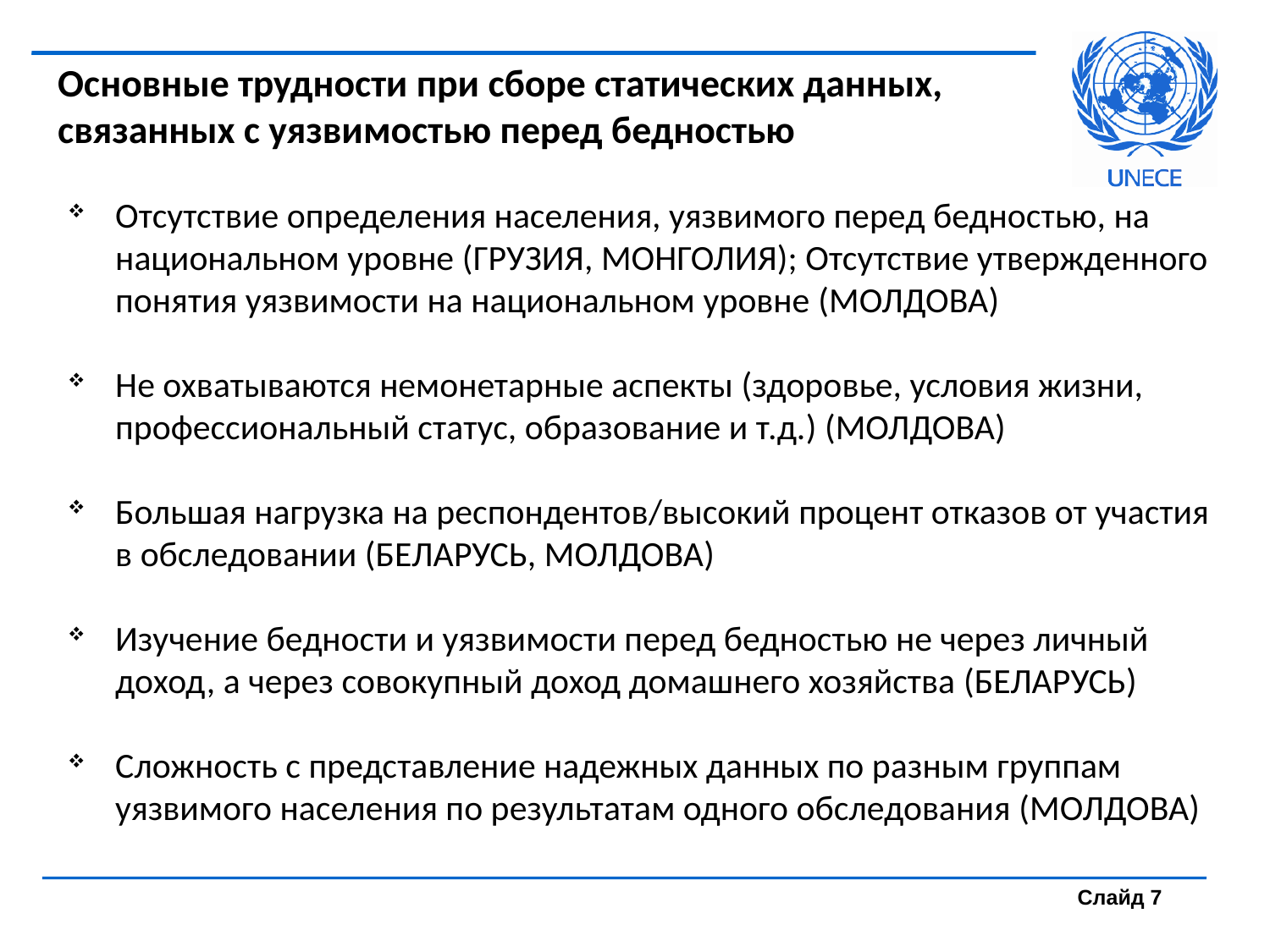

# Основные трудности при сборе статических данных, связанных с уязвимостью перед бедностью
Отсутствие определения населения, уязвимого перед бедностью, на национальном уровне (ГРУЗИЯ, МОНГОЛИЯ); Отсутствие утвержденного понятия уязвимости на национальном уровне (МОЛДОВА)
Не охватываются немонетарные аспекты (здоровье, условия жизни, профессиональный статус, образование и т.д.) (МОЛДОВА)
Большая нагрузка на респондентов/высокий процент отказов от участия в обследовании (БЕЛАРУСЬ, МОЛДОВА)
Изучение бедности и уязвимости перед бедностью не через личный доход, а через совокупный доход домашнего хозяйства (БЕЛАРУСЬ)
Сложность с представление надежных данных по разным группам уязвимого населения по результатам одного обследования (МОЛДОВА)